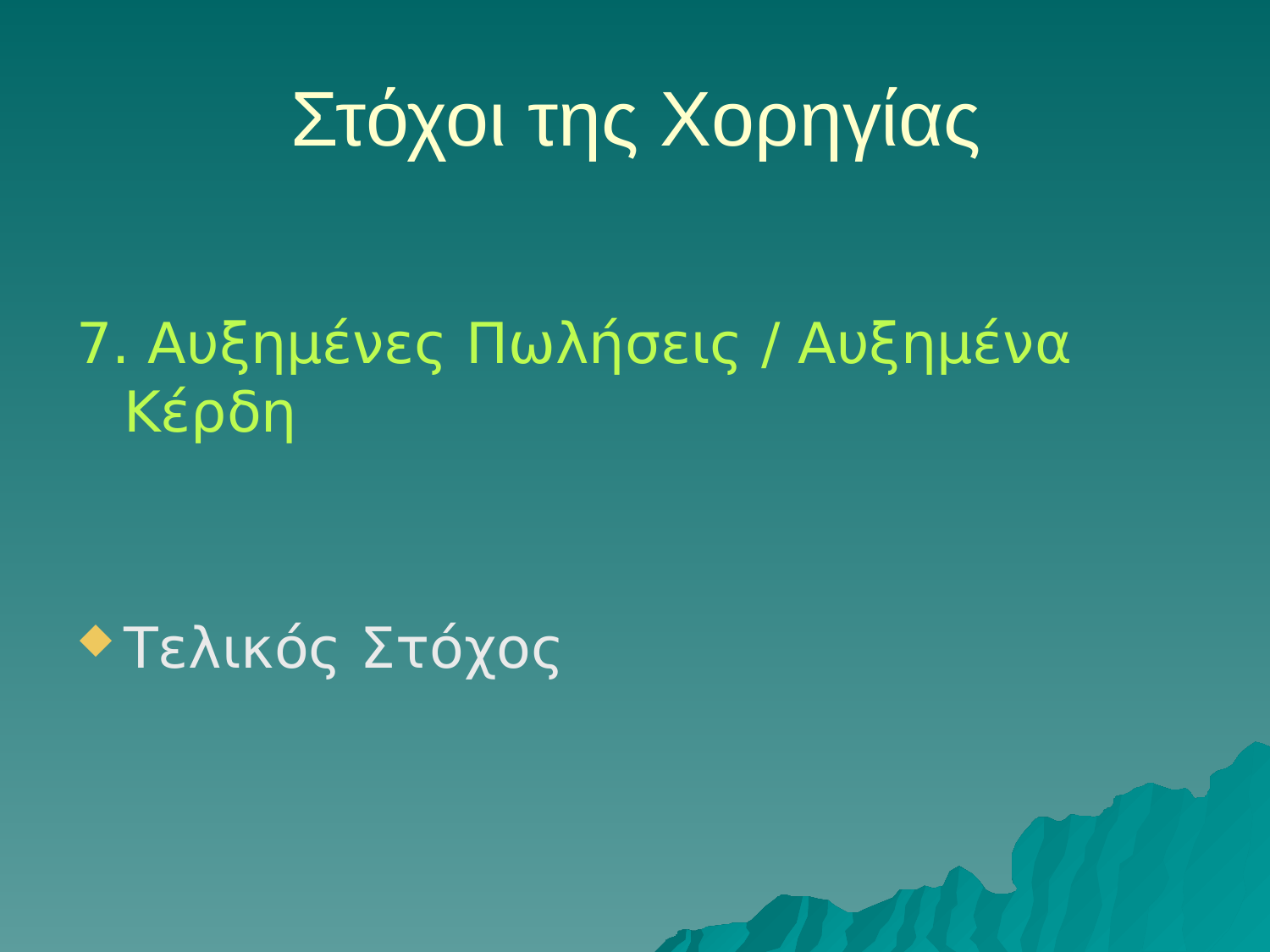

# Στόχοι της Χορηγίας

7. Αυξημένες Πωλήσεις / Αυξημένα Κέρδη

Τελικός Στόχος